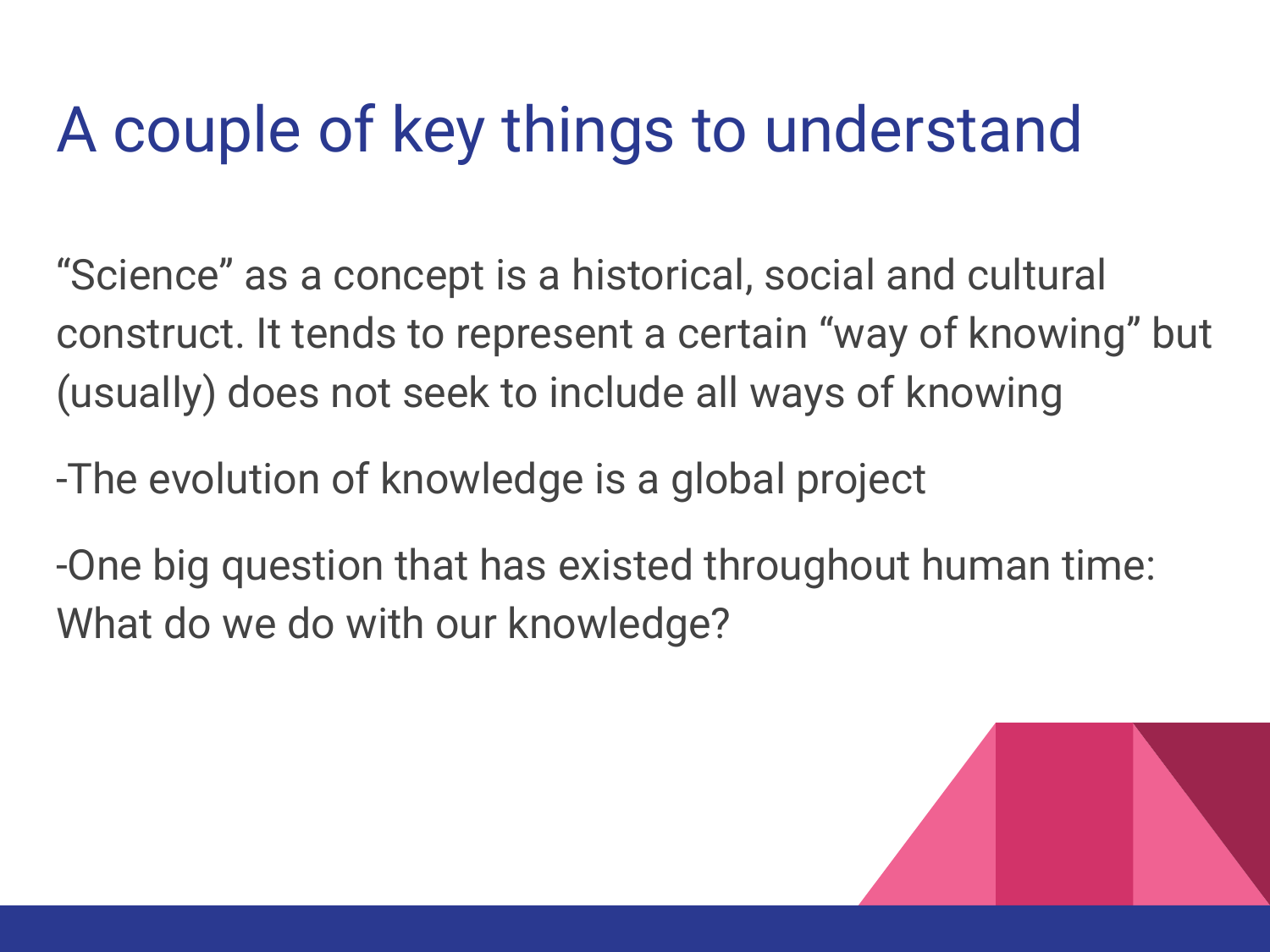

# A couple of key things to understand
“Science” as a concept is a historical, social and cultural construct. It tends to represent a certain “way of knowing” but (usually) does not seek to include all ways of knowing
-The evolution of knowledge is a global project
-One big question that has existed throughout human time: What do we do with our knowledge?